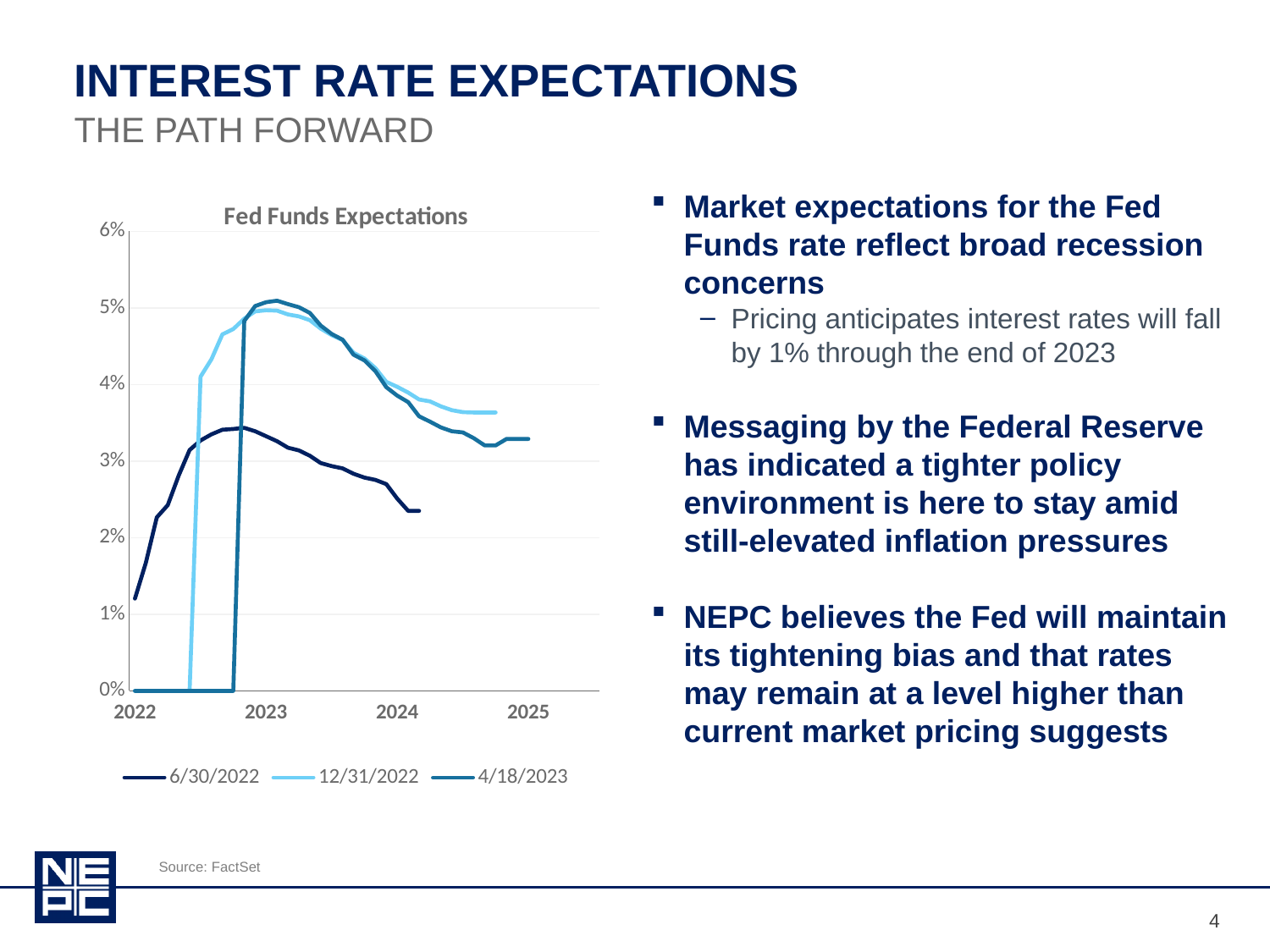

# Interest Rate Expectations
The Path Forward

[unsupported chart]

Market expectations for the Fed Funds rate reflect broad recession concerns
Pricing anticipates interest rates will fall by 1% through the end of 2023

Messaging by the Federal Reserve has indicated a tighter policy environment is here to stay amid still-elevated inflation pressures

NEPC believes the Fed will maintain its tightening bias and that rates may remain at a level higher than current market pricing suggests
Source: FactSet
4